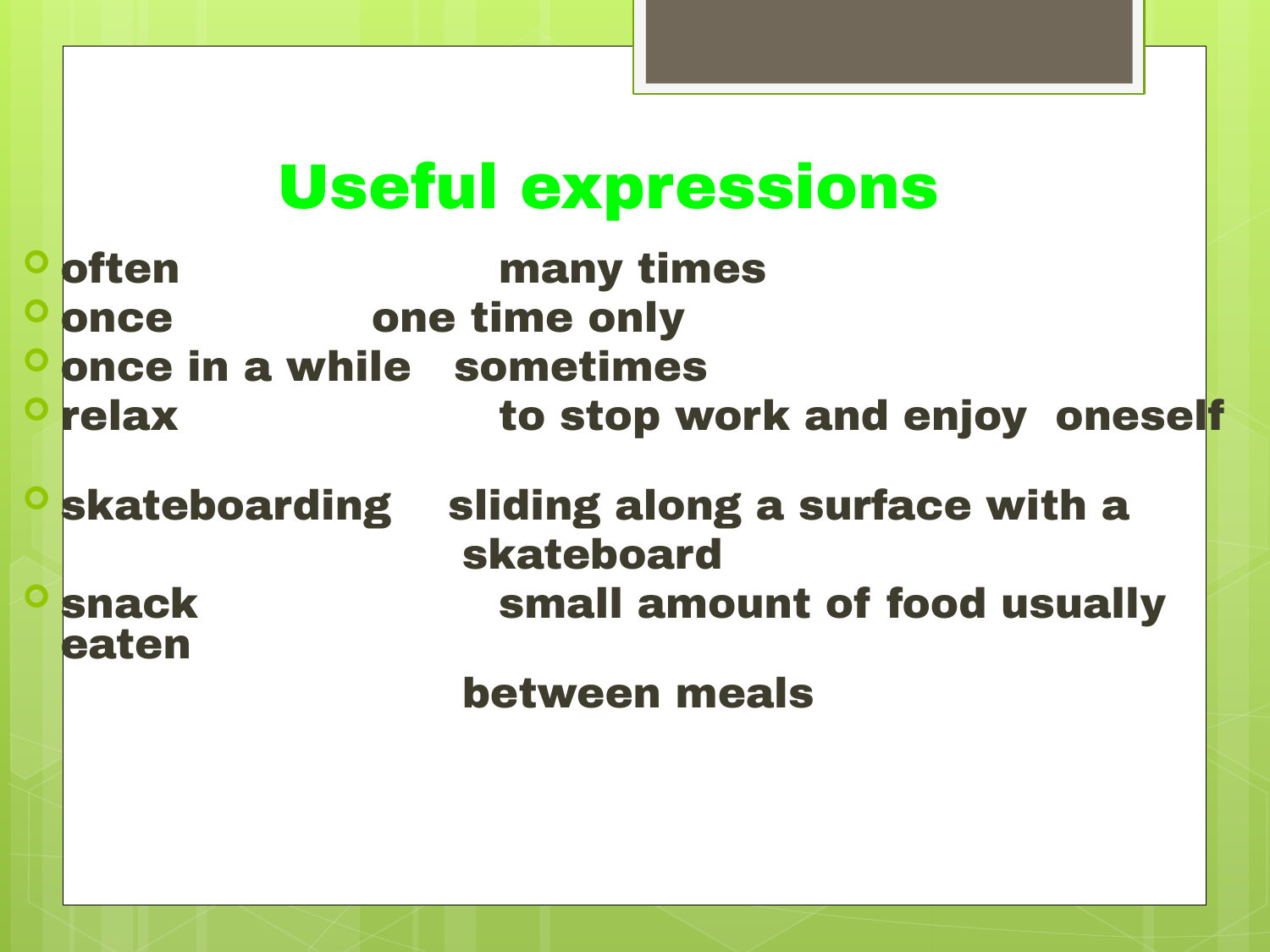

Useful expressions
often 	             many times
once 	             one time only
once in a while   sometimes
relax 	             to stop work and enjoy  oneself
skateboarding    sliding along a surface with a
                               skateboard
snack 	             small amount of food usually eaten
                               between meals